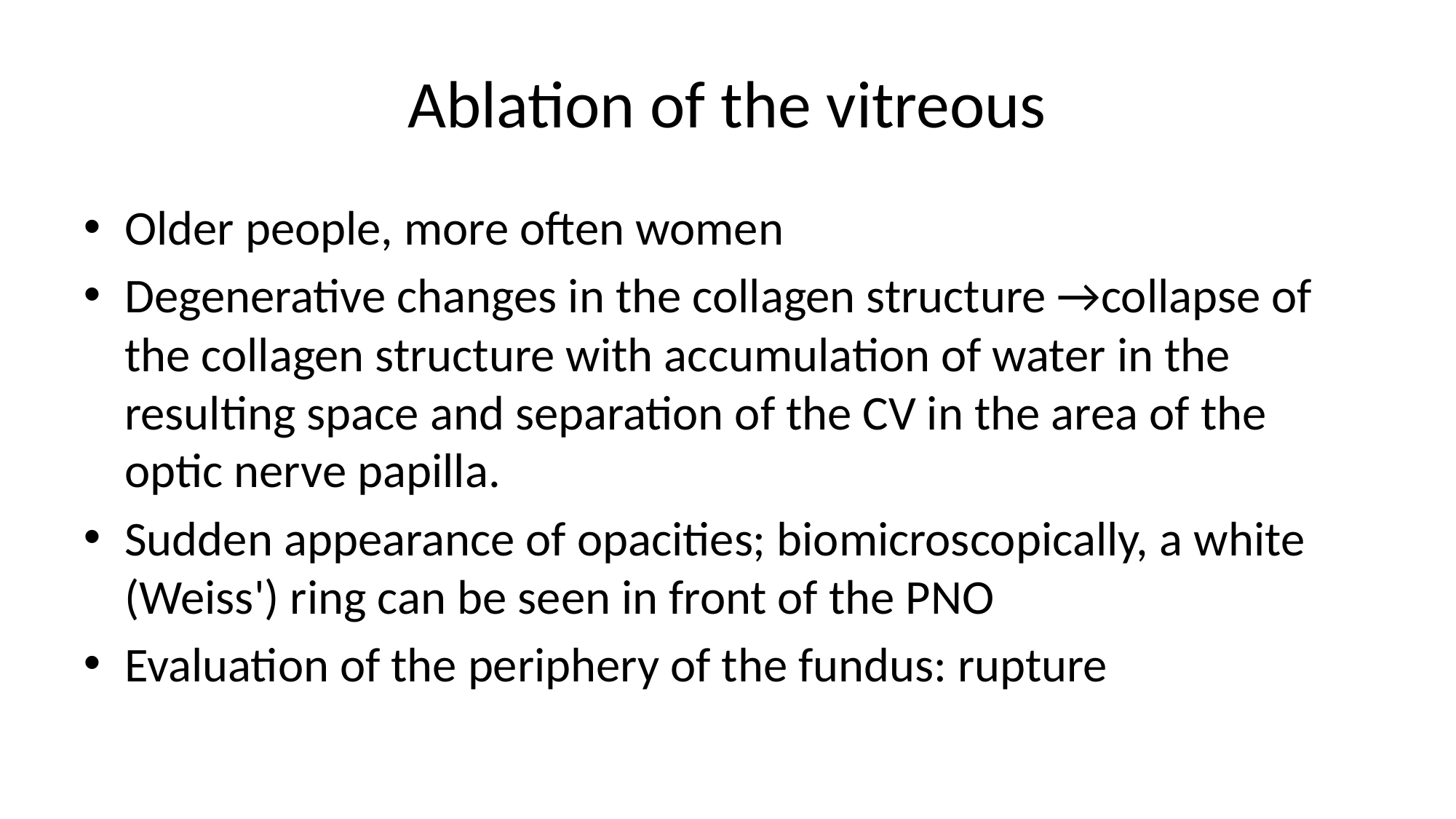

# Ablation of the vitreous
Older people, more often women
Degenerative changes in the collagen structure →collapse of the collagen structure with accumulation of water in the resulting space and separation of the CV in the area of ​​the optic nerve papilla.
Sudden appearance of opacities; biomicroscopically, a white (Weiss') ring can be seen in front of the PNO
Evaluation of the periphery of the fundus: rupture